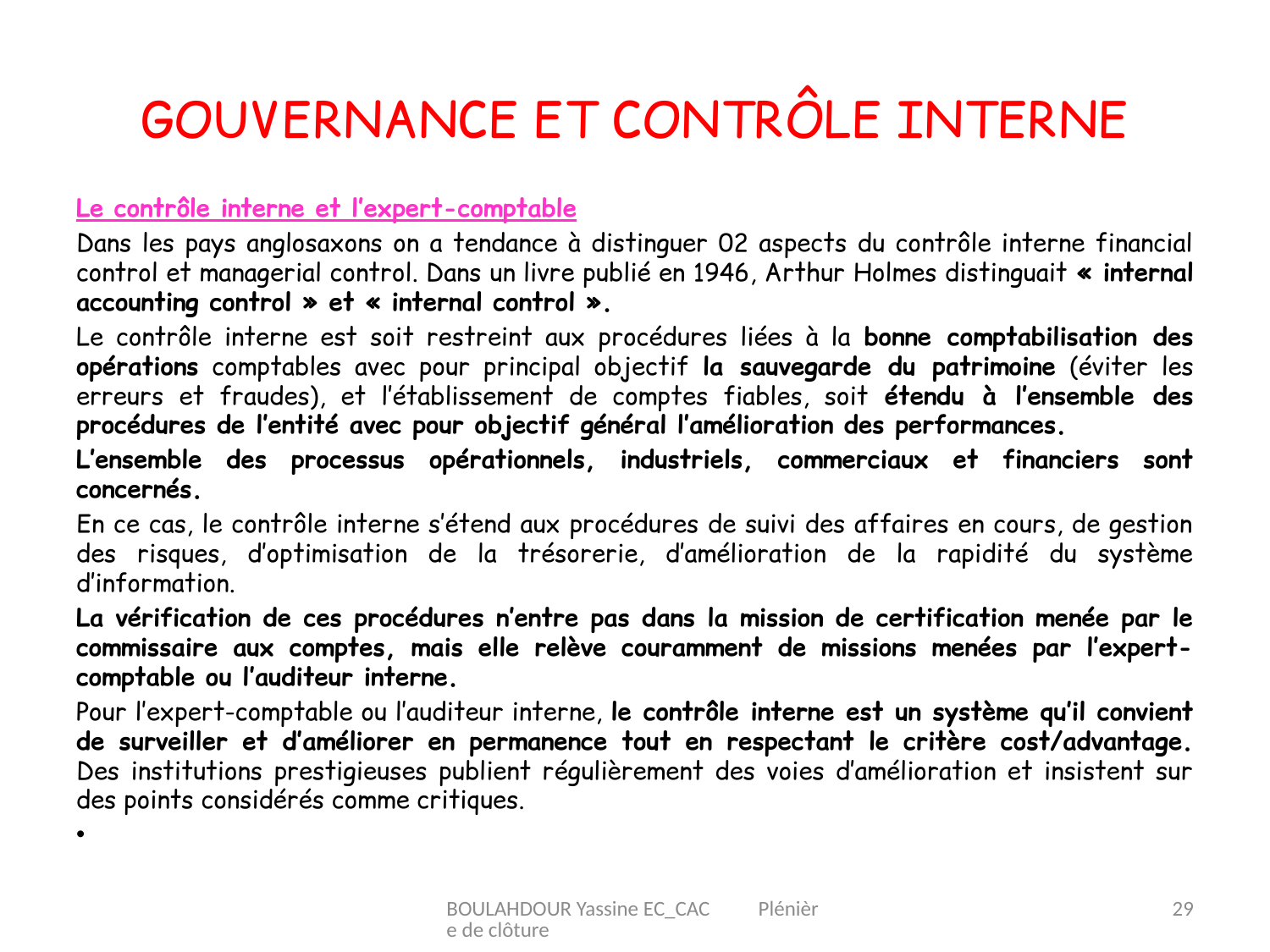

# Gouvernance et contrôle interne
Le contrôle interne et l’expert-comptable
Dans les pays anglosaxons on a tendance à distinguer 02 aspects du contrôle interne financial control et managerial control. Dans un livre publié en 1946, Arthur Holmes distinguait « internal accounting control » et « internal control ».
Le contrôle interne est soit restreint aux procédures liées à la bonne comptabilisation des opérations comptables avec pour principal objectif la sauvegarde du patrimoine (éviter les erreurs et fraudes), et l’établissement de comptes fiables, soit étendu à l’ensemble des procédures de l’entité avec pour objectif général l’amélioration des performances.
L’ensemble des processus opérationnels, industriels, commerciaux et financiers sont concernés.
En ce cas, le contrôle interne s’étend aux procédures de suivi des affaires en cours, de gestion des risques, d’optimisation de la trésorerie, d’amélioration de la rapidité du système d’information.
La vérification de ces procédures n’entre pas dans la mission de certification menée par le commissaire aux comptes, mais elle relève couramment de missions menées par l’expert-comptable ou l’auditeur interne.
Pour l’expert-comptable ou l’auditeur interne, le contrôle interne est un système qu’il convient de surveiller et d’améliorer en permanence tout en respectant le critère cost/advantage. Des institutions prestigieuses publient régulièrement des voies d’amélioration et insistent sur des points considérés comme critiques.

BOULAHDOUR Yassine EC_CAC          Plénière de clôture
29